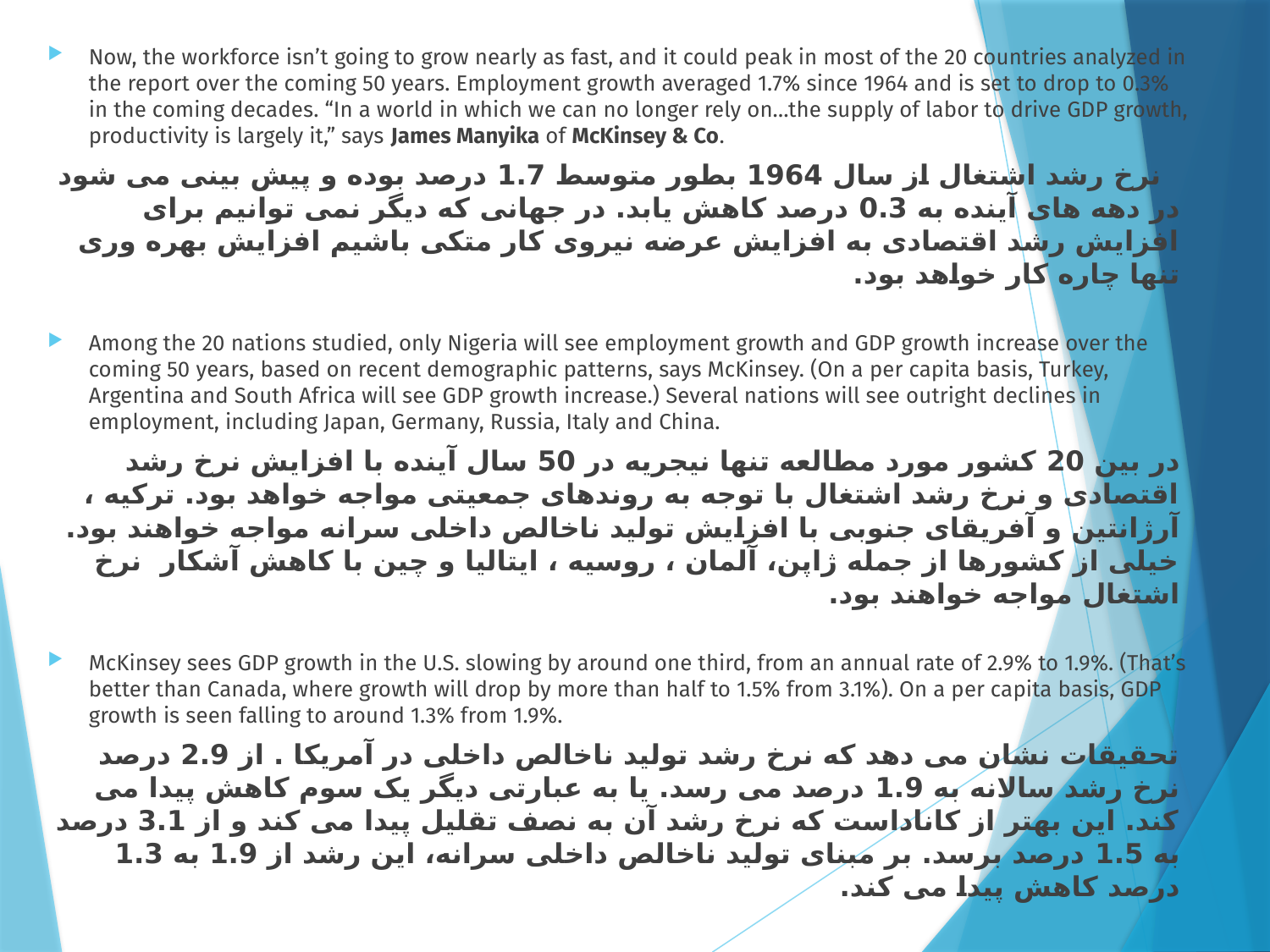

Now, the workforce isn’t going to grow nearly as fast, and it could peak in most of the 20 countries analyzed in the report over the coming 50 years. Employment growth averaged 1.7% since 1964 and is set to drop to 0.3% in the coming decades. “In a world in which we can no longer rely on…the supply of labor to drive GDP growth, productivity is largely it,” says James Manyika of McKinsey & Co.
  نرخ رشد اشتغال از سال 1964 بطور متوسط 1.7 درصد بوده و پیش بینی می شود در دهه های آینده به 0.3 درصد کاهش یابد. در جهانی که دیگر نمی توانیم برای افزایش رشد اقتصادی به افزایش عرضه نیروی کار متکی باشیم افزایش بهره وری تنها چاره کار خواهد بود.

Among the 20 nations studied, only Nigeria will see employment growth and GDP growth increase over the coming 50 years, based on recent demographic patterns, says McKinsey. (On a per capita basis, Turkey, Argentina and South Africa will see GDP growth increase.) Several nations will see outright declines in employment, including Japan, Germany, Russia, Italy and China.
در بین 20 کشور مورد مطالعه تنها نیجریه در 50 سال آینده با افزایش نرخ رشد اقتصادی و نرخ رشد اشتغال با توجه به روندهای جمعیتی مواجه خواهد بود. ترکیه ، آرژانتین و آفریقای جنوبی با افزایش تولید ناخالص داخلی سرانه مواجه خواهند بود. خیلی از کشورها از جمله ژاپن، آلمان ، روسیه ، ایتالیا و چین با کاهش آشکار  نرخ اشتغال مواجه خواهند بود.

McKinsey sees GDP growth in the U.S. slowing by around one third, from an annual rate of 2.9% to 1.9%. (That’s better than Canada, where growth will drop by more than half to 1.5% from 3.1%). On a per capita basis, GDP growth is seen falling to around 1.3% from 1.9%.
تحقیقات نشان می دهد که نرخ رشد تولید ناخالص داخلی در آمریکا . از 2.9 درصد نرخ رشد سالانه به 1.9 درصد می رسد. یا به عبارتی دیگر یک سوم کاهش پیدا می کند. این بهتر از کاناداست که نرخ رشد آن به نصف تقلیل پیدا می کند و از 3.1 درصد به 1.5 درصد برسد. بر مبنای تولید ناخالص داخلی سرانه، این رشد از 1.9 به 1.3 درصد کاهش پیدا می کند.